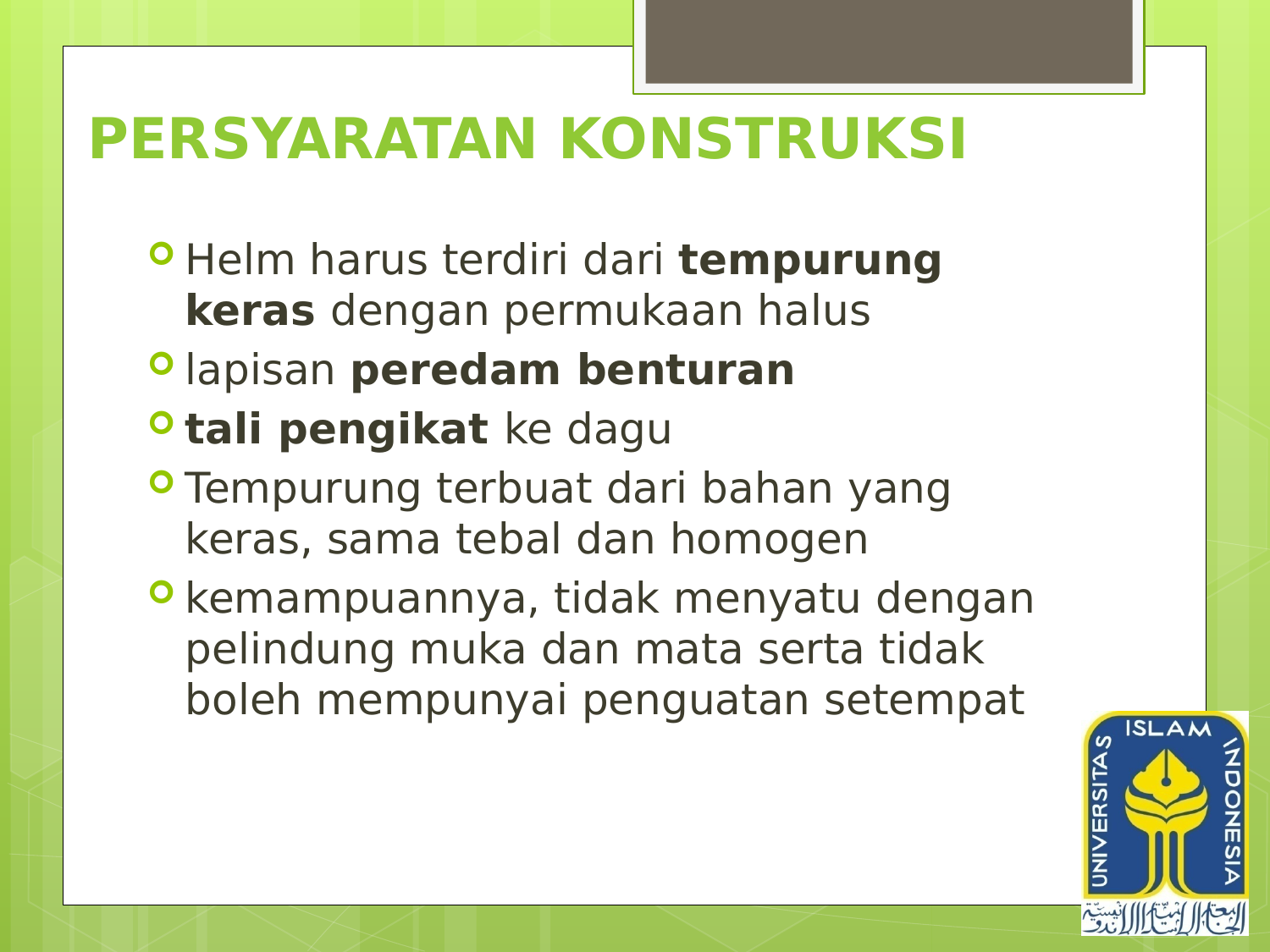

# Persyaratan konstruksi
Helm harus terdiri dari tempurung keras dengan permukaan halus
lapisan peredam benturan
tali pengikat ke dagu
Tempurung terbuat dari bahan yang keras, sama tebal dan homogen
kemampuannya, tidak menyatu dengan pelindung muka dan mata serta tidak boleh mempunyai penguatan setempat